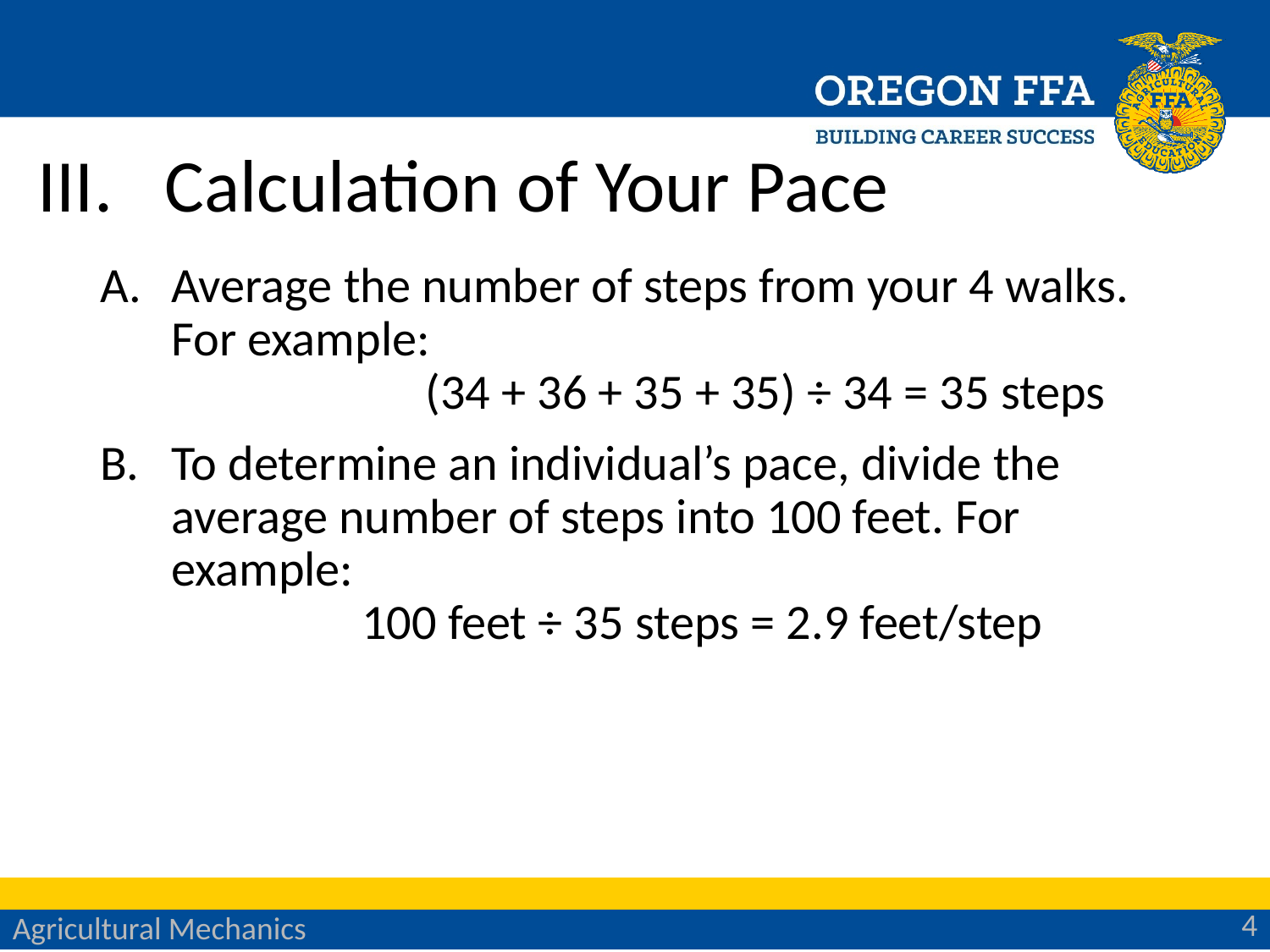

# Calculation of Your Pace
Average the number of steps from your 4 walks.  For example:
		(34 + 36 + 35 + 35) ÷ 34 = 35 steps
To determine an individual’s pace, divide the average number of steps into 100 feet. For example:
                 100 feet ÷ 35 steps = 2.9 feet/step
4
Agricultural Mechanics